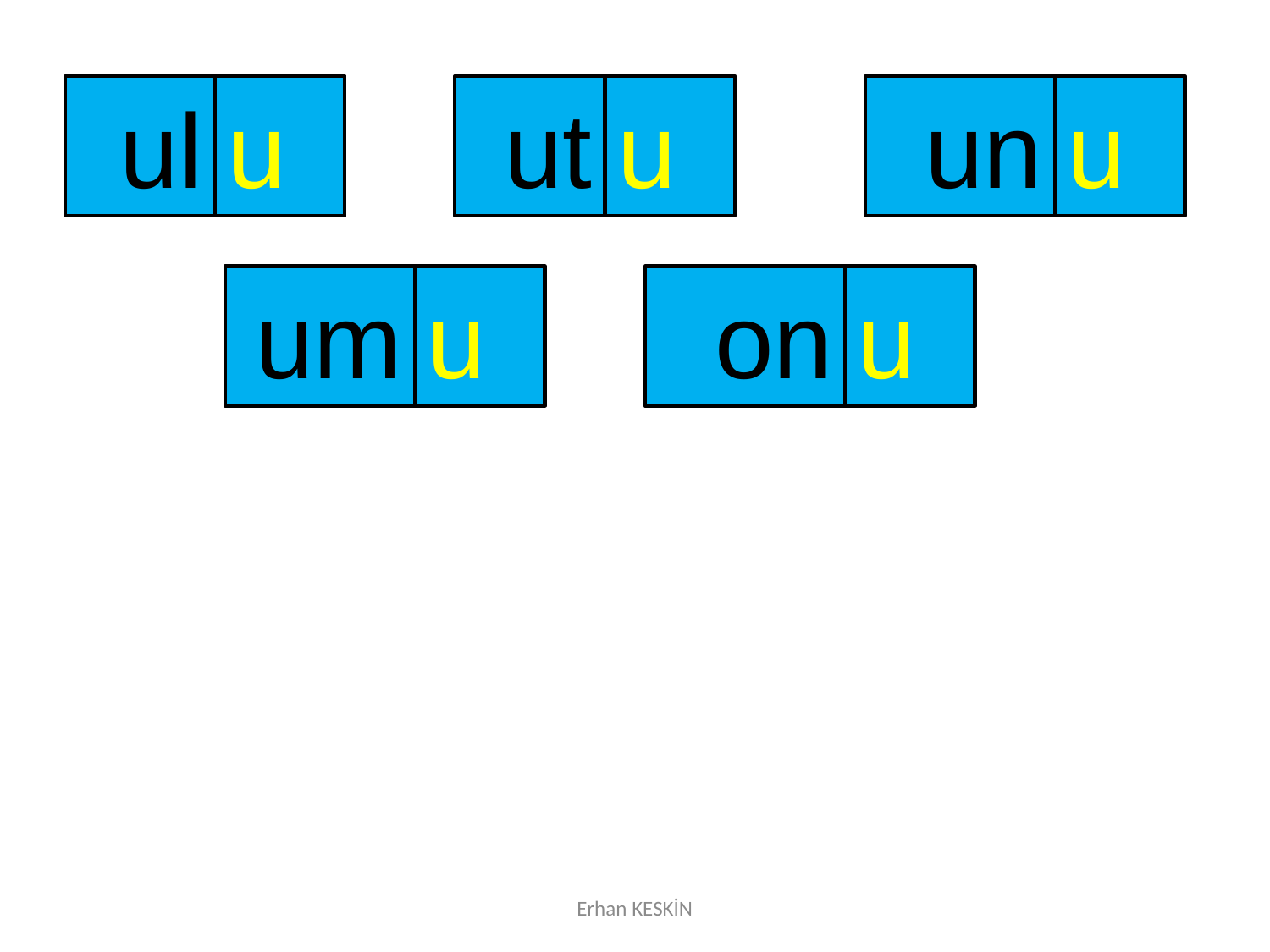

ul
u
ut
u
un
u
um
u
on
u
Erhan KESKİN